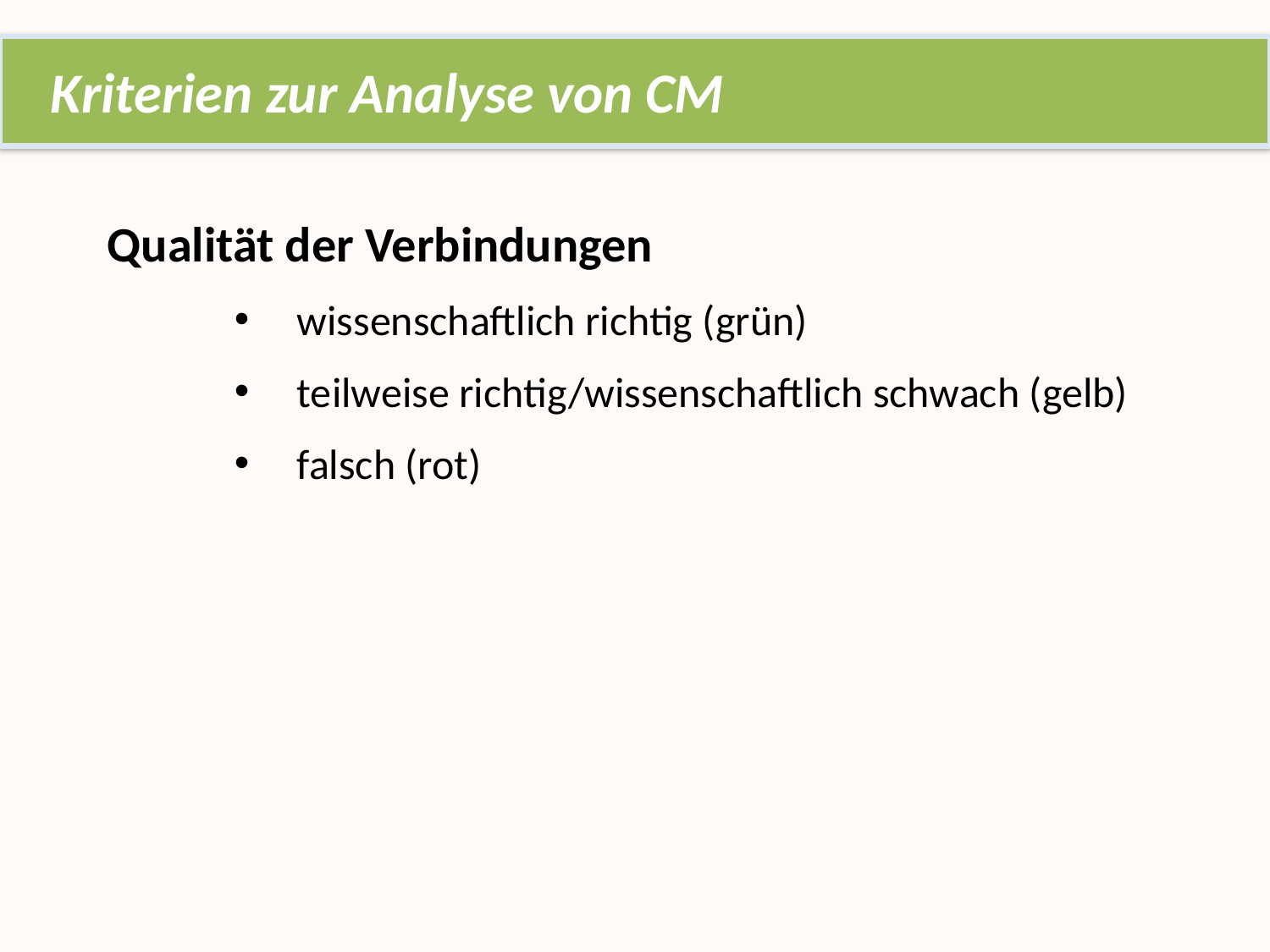

Kriterien zur Analyse von CM
Qualität der Verbindungen
wissenschaftlich richtig (grün)
teilweise richtig/wissenschaftlich schwach (gelb)
falsch (rot)